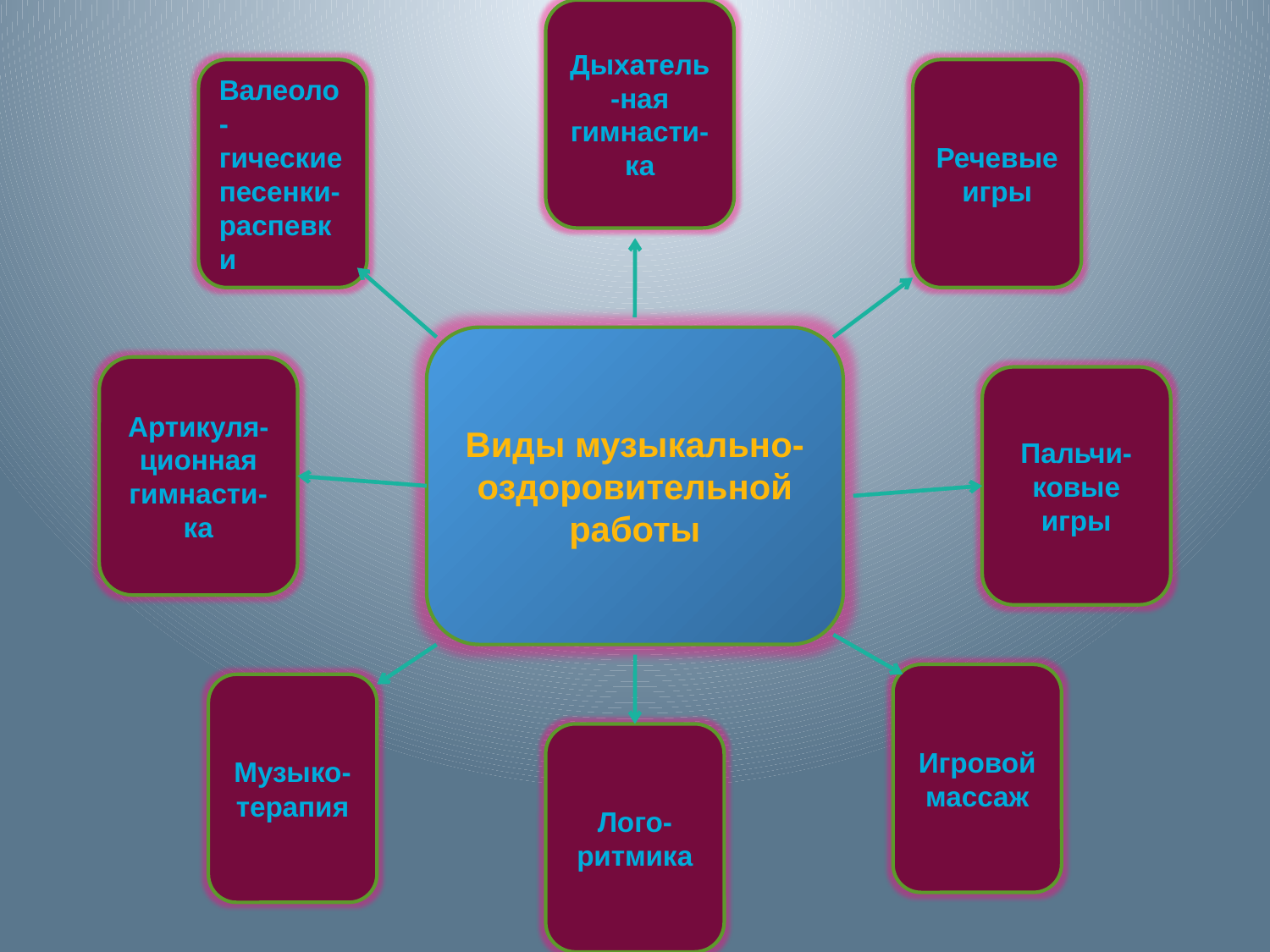

Дыхатель-ная
гимнасти-ка
Валеоло-гические песенки-распевки
Речевые игры
Виды музыкально-оздоровительной работы
Артикуля-ционная гимнасти-ка
Пальчи-ковые игры
Игровой массаж
Музыко-терапия
Лого-ритмика